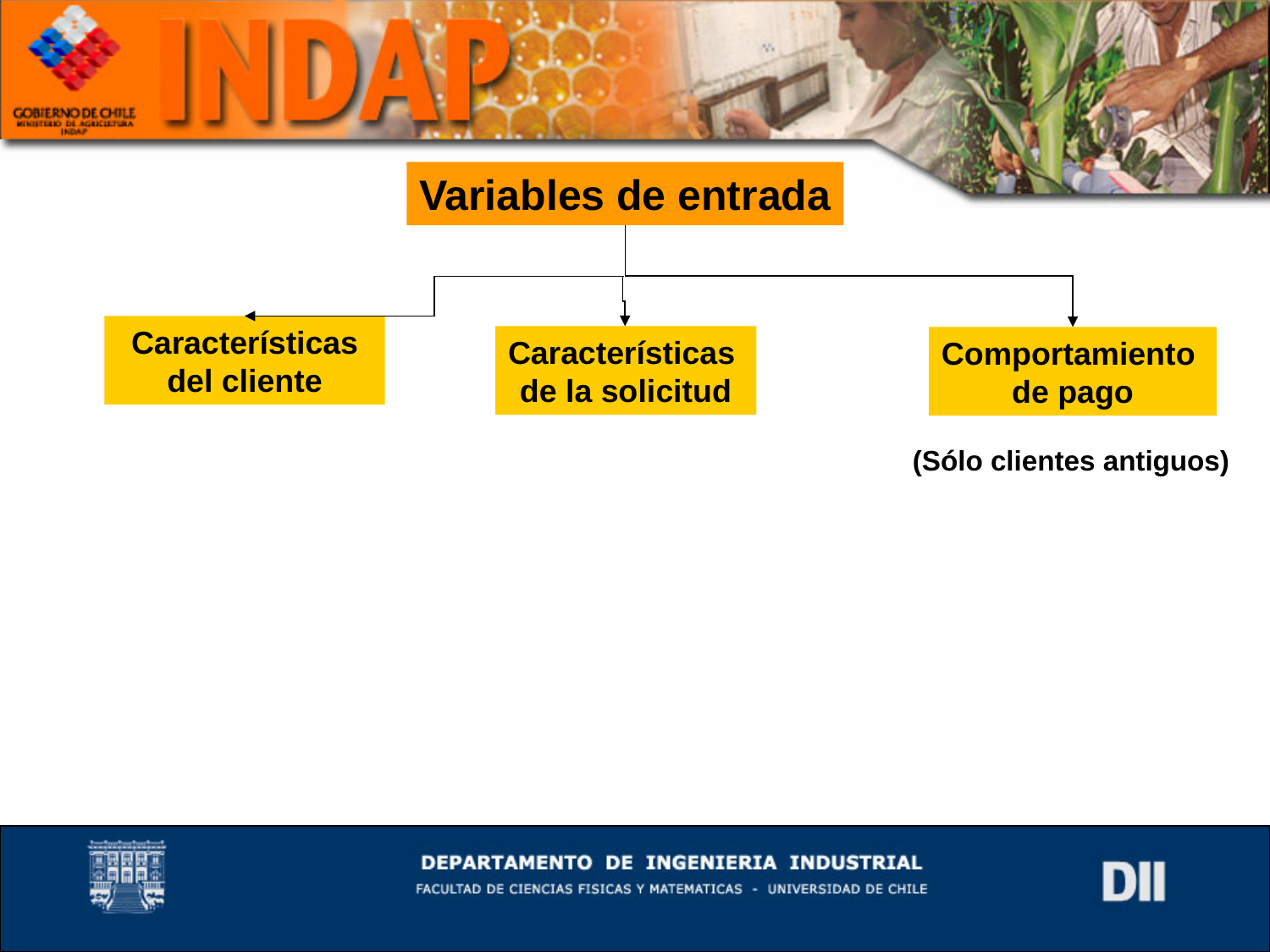

Variables de entrada
Características del cliente
Características
de la solicitud
Comportamiento
de pago
(Sólo clientes antiguos)